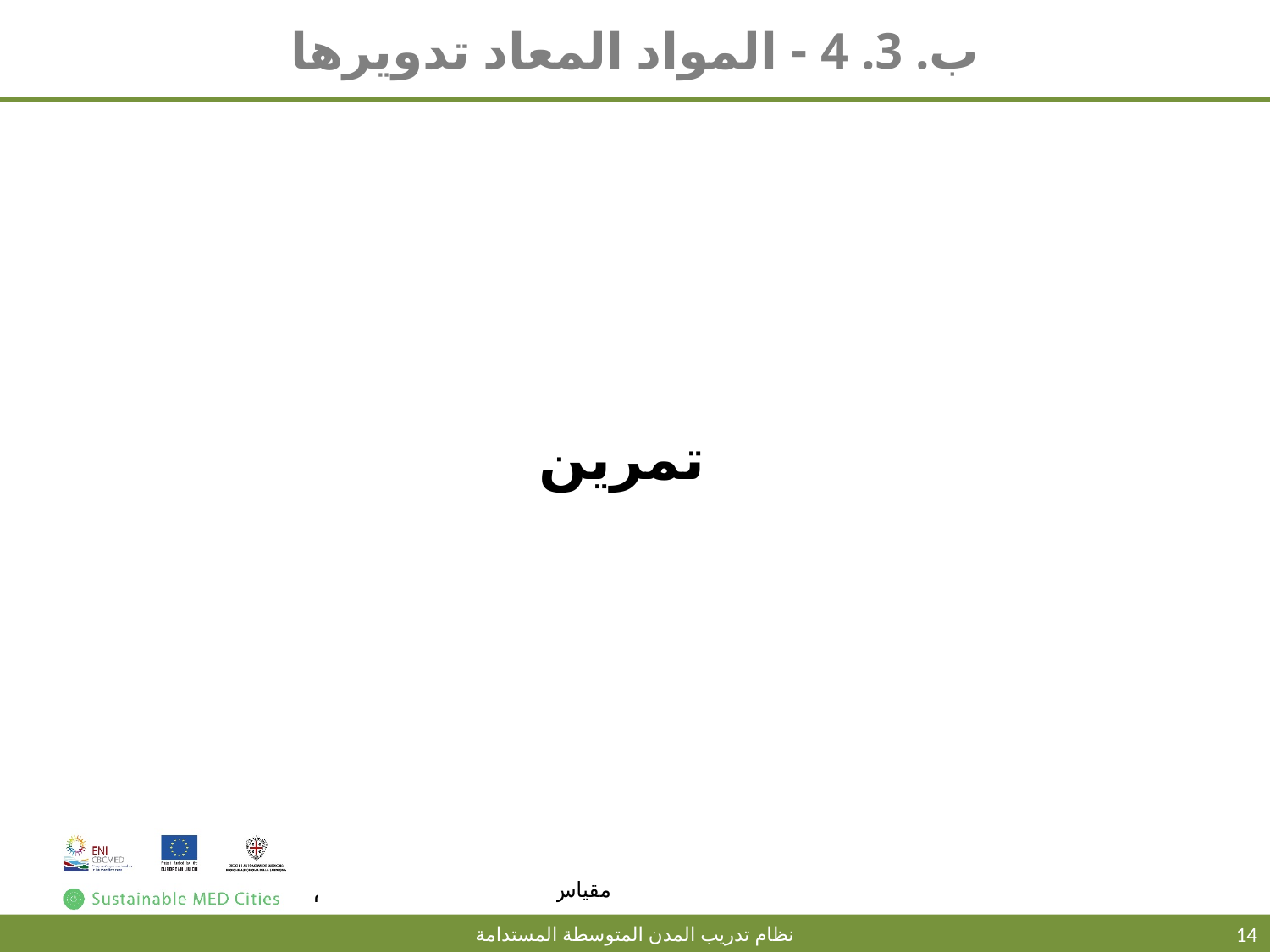

# ب. 3. 4 - المواد المعاد تدويرها

تمرين

14